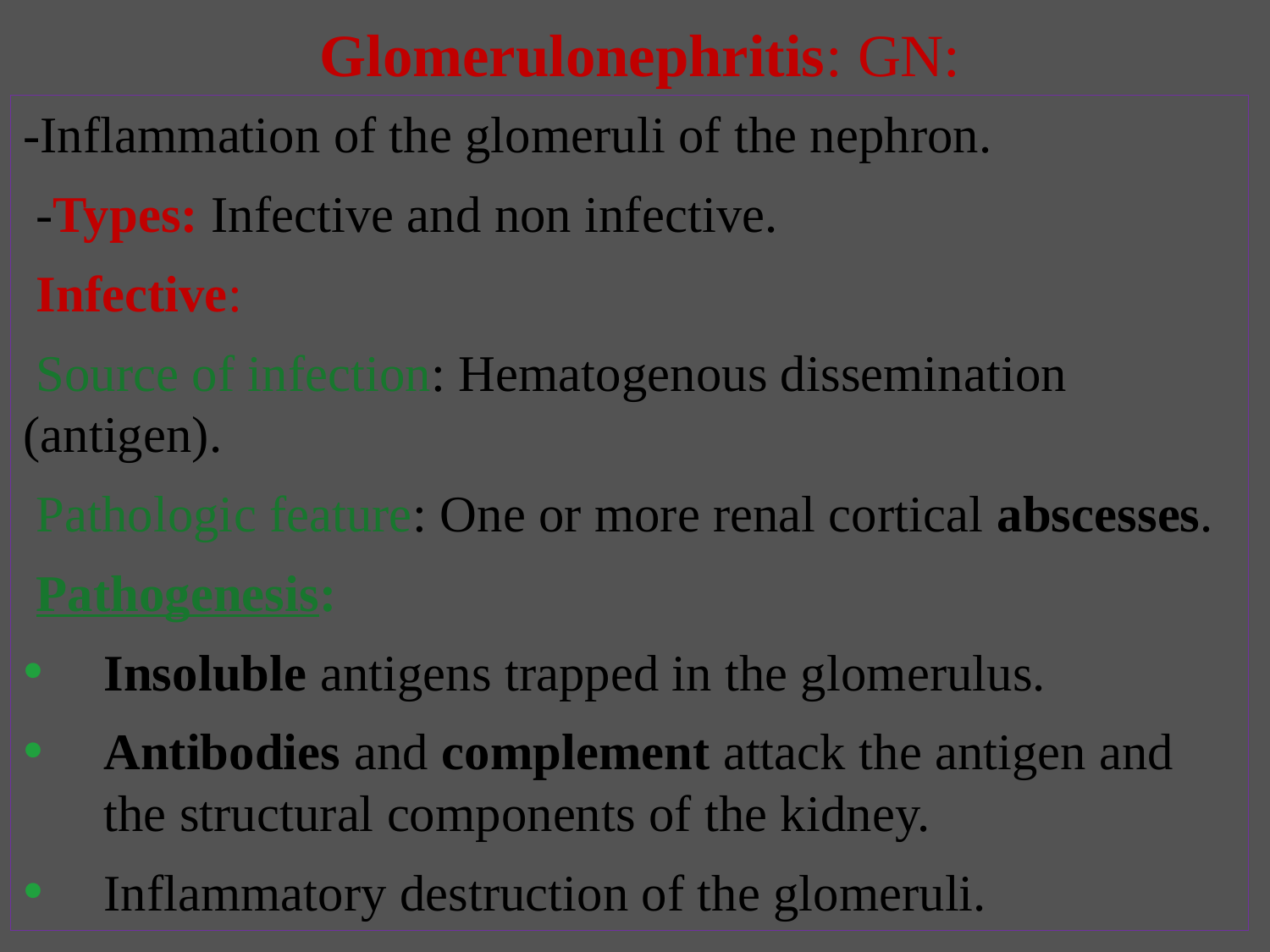

# Glomerulonephritis: GN:
-Inflammation of the glomeruli of the nephron.
 -Types: Infective and non infective.
 Infective:
 Source of infection: Hematogenous dissemination (antigen).
 Pathologic feature: One or more renal cortical abscesses.
 Pathogenesis:
Insoluble antigens trapped in the glomerulus.
Antibodies and complement attack the antigen and the structural components of the kidney.
Inflammatory destruction of the glomeruli.